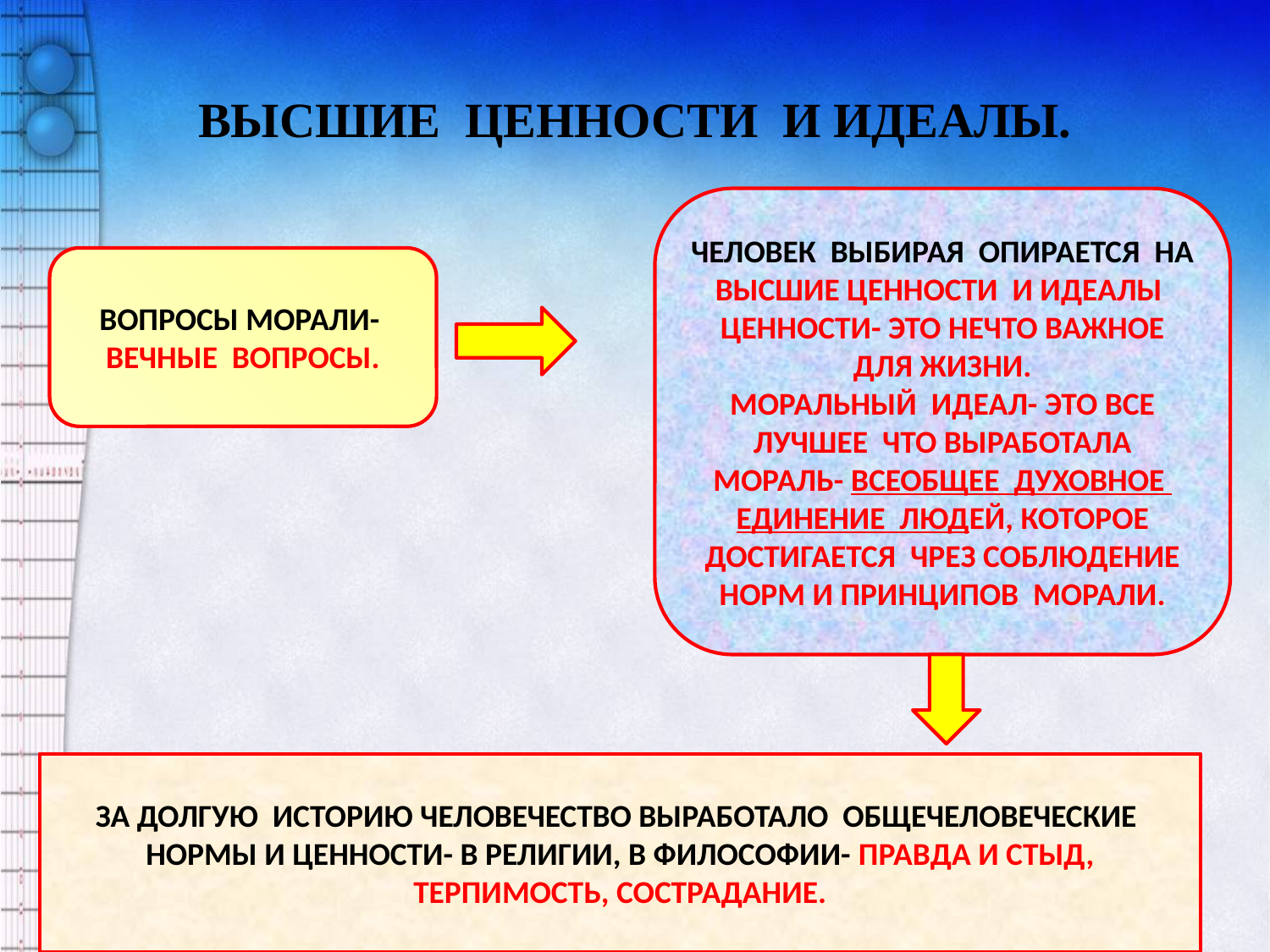

# ВЫСШИЕ  ЦЕННОСТИ  И ИДЕАЛЫ.
ЧЕЛОВЕК  ВЫБИРАЯ  ОПИРАЕТСЯ  НА
ВЫСШИЕ ЦЕННОСТИ  И ИДЕАЛЫ
ЦЕННОСТИ- ЭТО НЕЧТО ВАЖНОЕ ДЛЯ ЖИЗНИ.
МОРАЛЬНЫЙ  ИДЕАЛ- ЭТО ВСЕ ЛУЧШЕЕ  ЧТО ВЫРАБОТАЛА МОРАЛЬ- ВСЕОБЩЕЕ  ДУХОВНОЕ  ЕДИНЕНИЕ  ЛЮДЕЙ, КОТОРОЕ ДОСТИГАЕТСЯ  ЧРЕЗ СОБЛЮДЕНИЕ НОРМ И ПРИНЦИПОВ  МОРАЛИ.
ВОПРОСЫ МОРАЛИ-
ВЕЧНЫЕ  ВОПРОСЫ.

ЗА ДОЛГУЮ  ИСТОРИЮ ЧЕЛОВЕЧЕСТВО ВЫРАБОТАЛО  ОБЩЕЧЕЛОВЕЧЕСКИЕ  НОРМЫ И ЦЕННОСТИ- В РЕЛИГИИ, В ФИЛОСОФИИ- ПРАВДА И СТЫД, ТЕРПИМОСТЬ, СОСТРАДАНИЕ.
evg3097@mail.ru